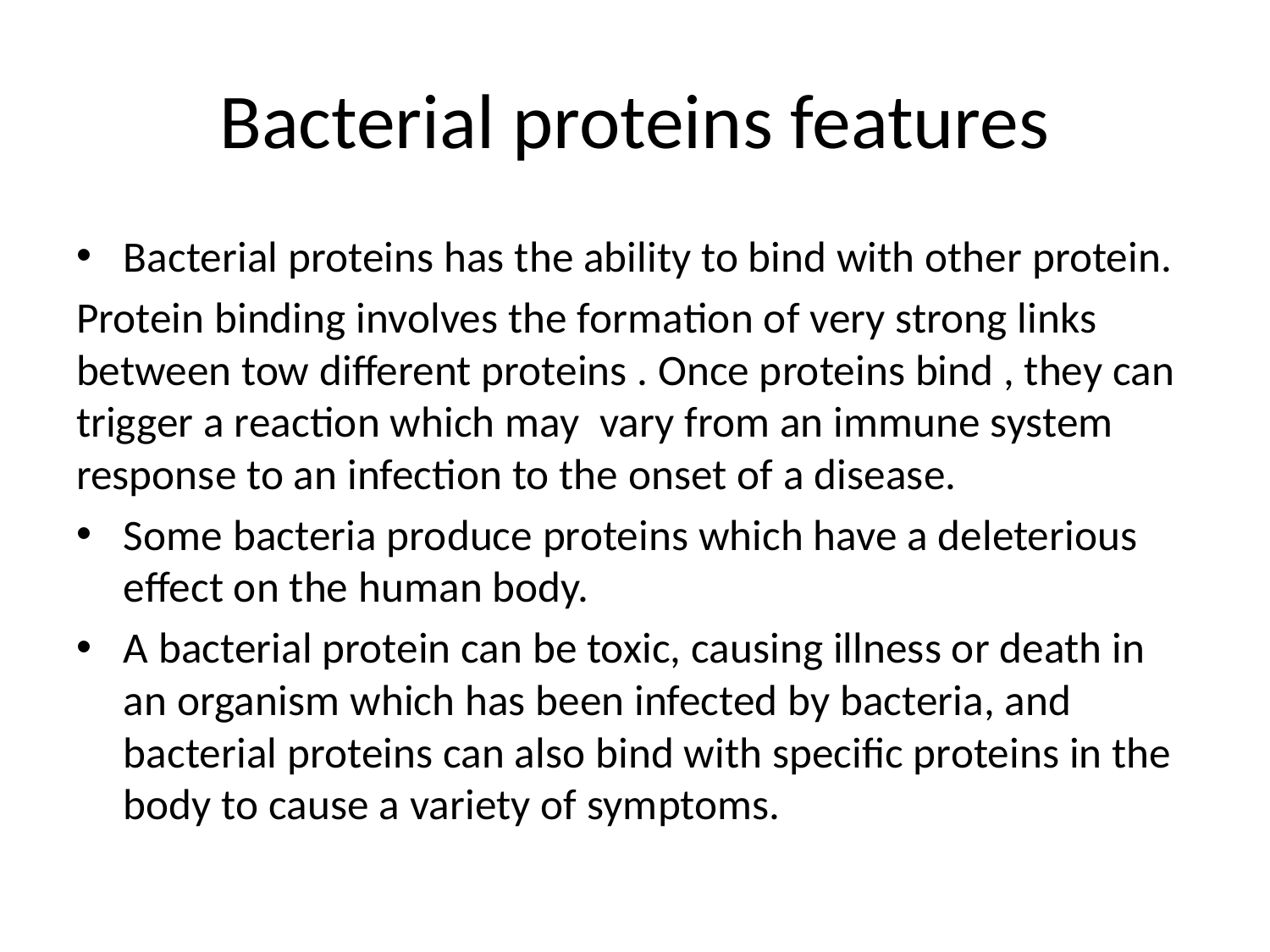

# Bacterial proteins features
Bacterial proteins has the ability to bind with other protein.
Protein binding involves the formation of very strong links between tow different proteins . Once proteins bind , they can trigger a reaction which may  vary from an immune system response to an infection to the onset of a disease.
Some bacteria produce proteins which have a deleterious effect on the human body.
A bacterial protein can be toxic, causing illness or death in an organism which has been infected by bacteria, and bacterial proteins can also bind with specific proteins in the body to cause a variety of symptoms.